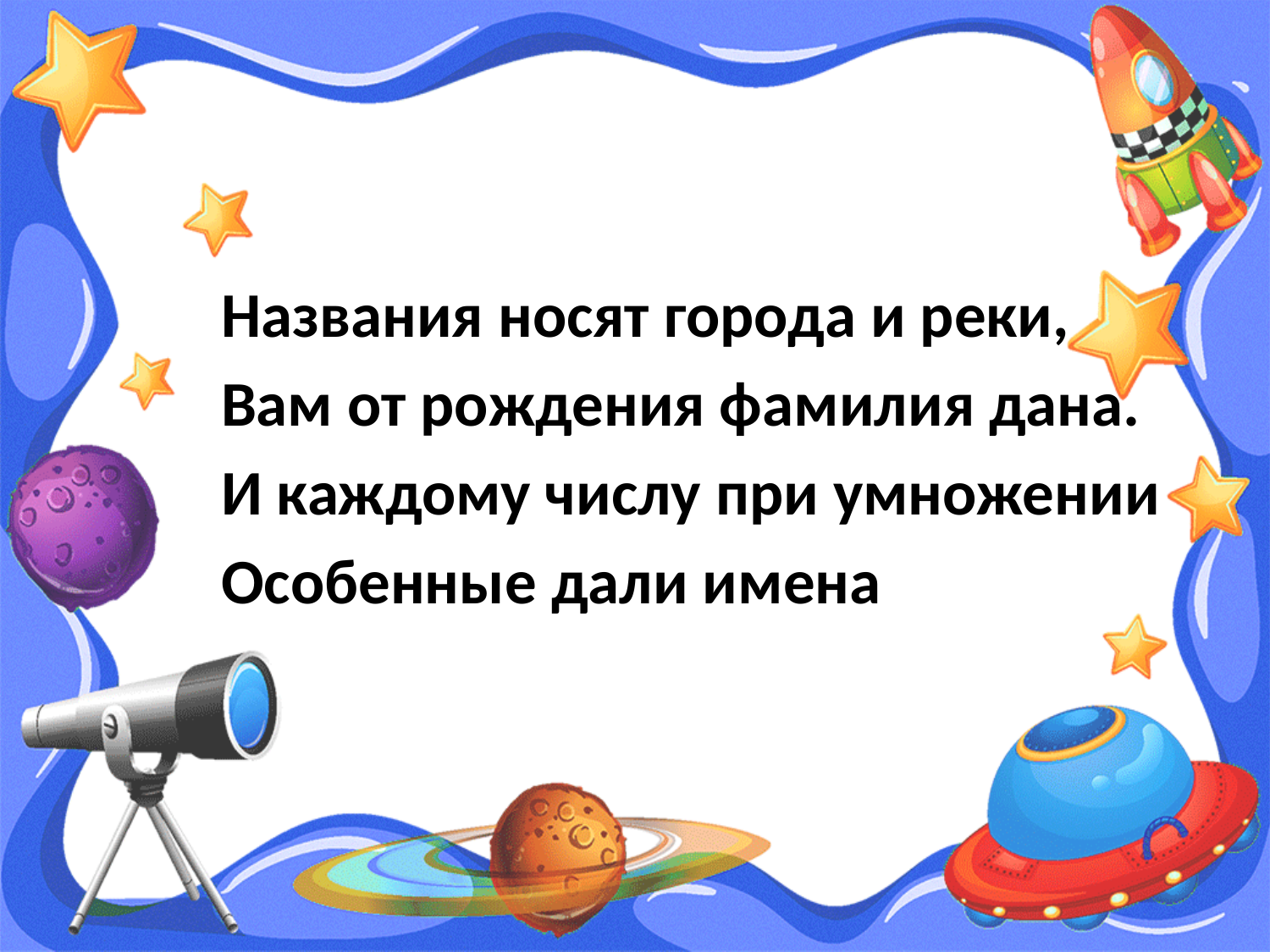

Названия носят города и реки,
Вам от рождения фамилия дана.
И каждому числу при умножении
Особенные дали имена